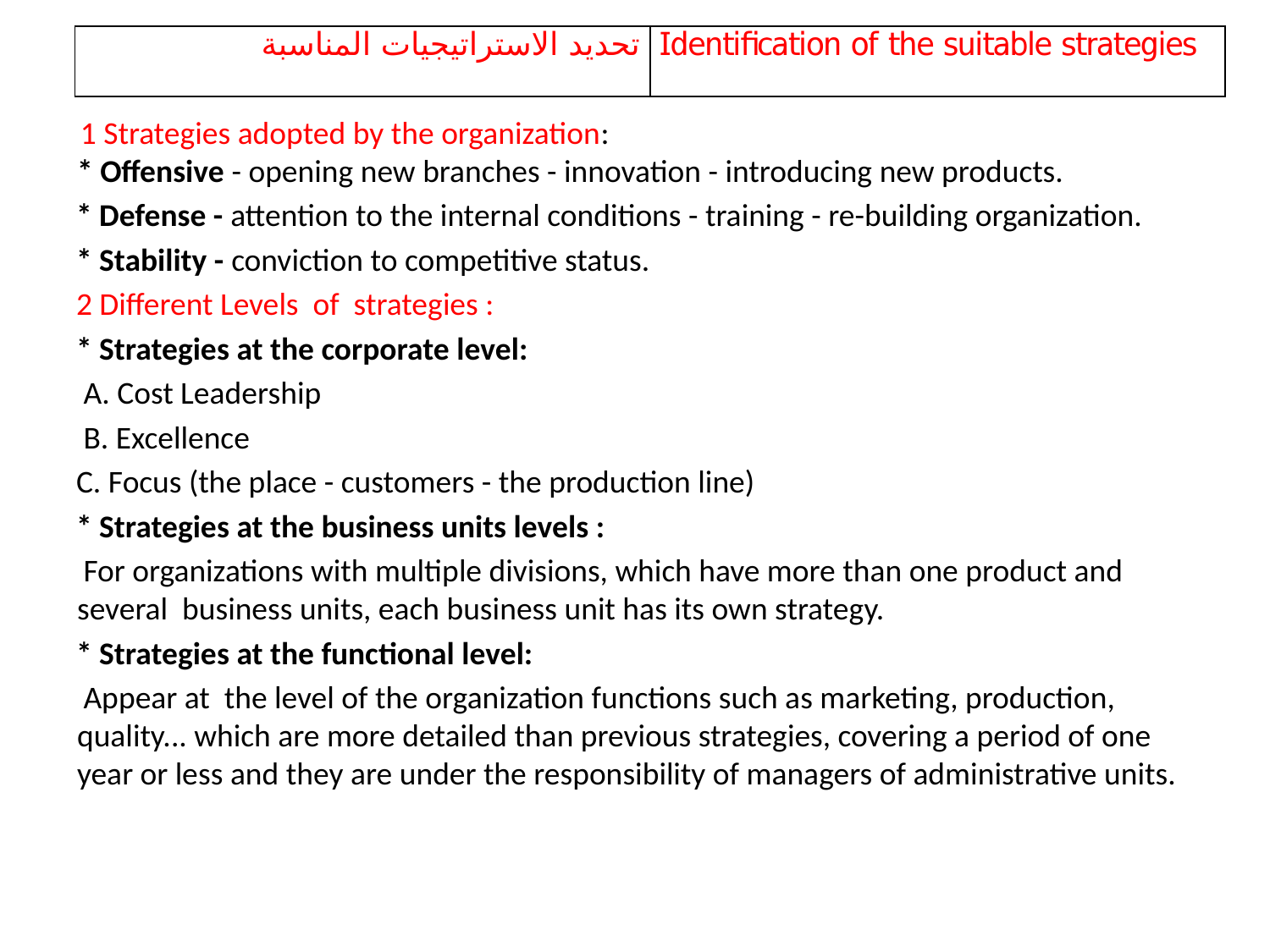

| تحديد الاستراتيجيات المناسبة | Identification of the suitable strategies |
| --- | --- |
1 Strategies adopted by the organization:
* Offensive - opening new branches - innovation - introducing new products.
* Defense - attention to the internal conditions - training - re-building organization.
* Stability - conviction to competitive status.
2 Different Levels  of  strategies :
* Strategies at the corporate level:
 A. Cost Leadership
 B. Excellence
C. Focus (the place - customers - the production line)
* Strategies at the business units levels :
 For organizations with multiple divisions, which have more than one product and  several  business units, each business unit has its own strategy.
* Strategies at the functional level:
 Appear at  the level of the organization functions such as marketing, production, quality... which are more detailed than previous strategies, covering a period of one year or less and they are under the responsibility of managers of administrative units.